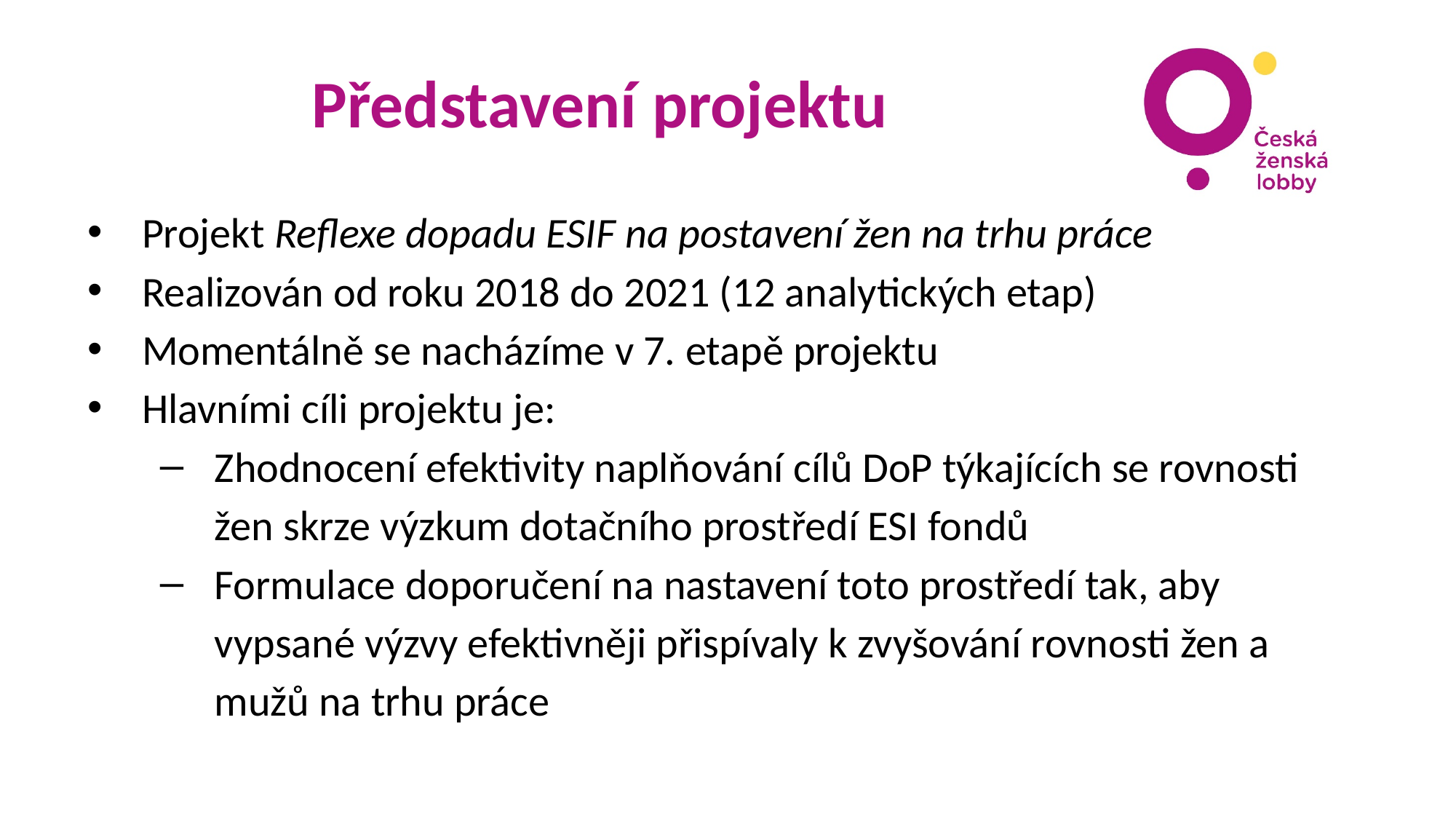

# Představení projektu
Projekt Reflexe dopadu ESIF na postavení žen na trhu práce
Realizován od roku 2018 do 2021 (12 analytických etap)
Momentálně se nacházíme v 7. etapě projektu
Hlavními cíli projektu je:
Zhodnocení efektivity naplňování cílů DoP týkajících se rovnosti žen skrze výzkum dotačního prostředí ESI fondů
Formulace doporučení na nastavení toto prostředí tak, aby vypsané výzvy efektivněji přispívaly k zvyšování rovnosti žen a mužů na trhu práce